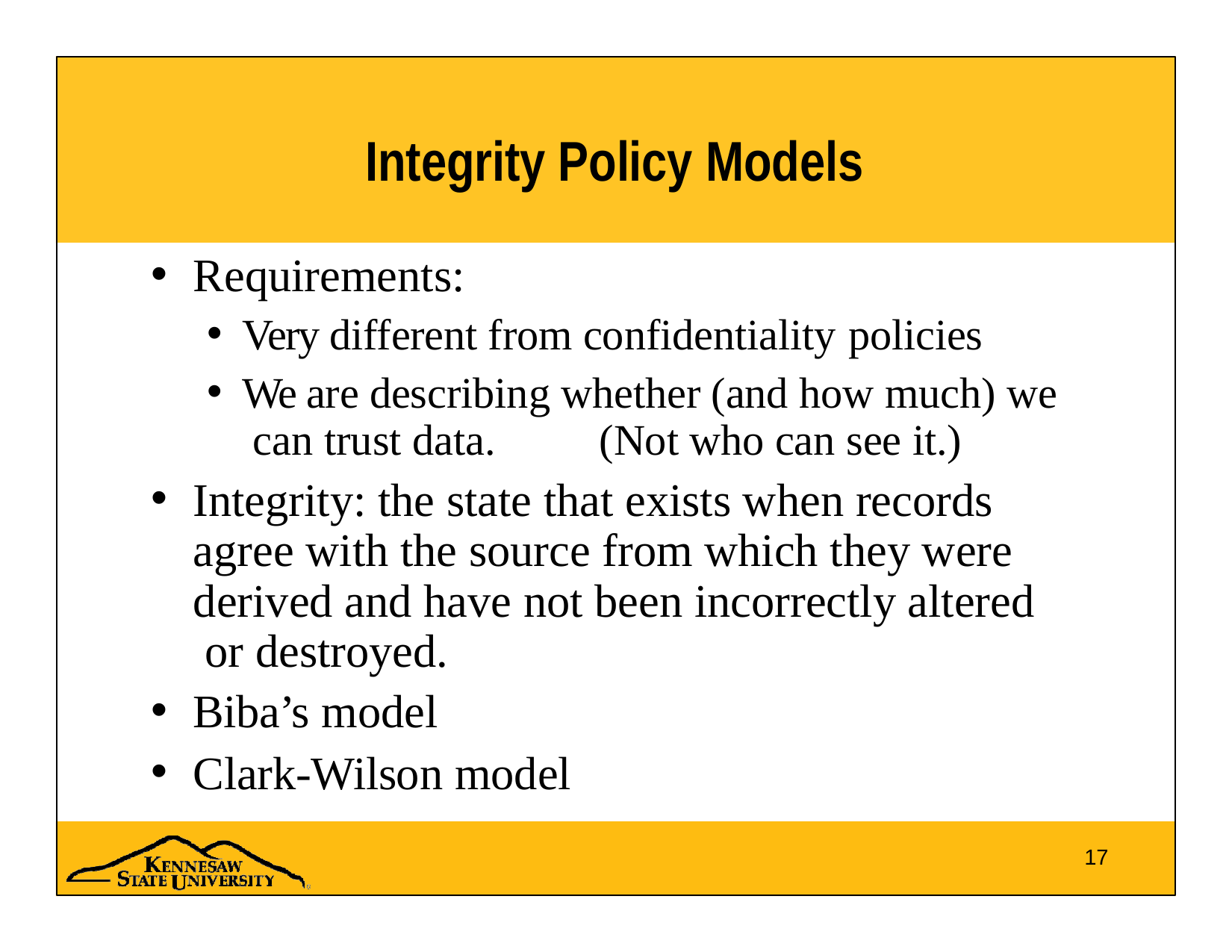

# Integrity Policy Models
Requirements:
Very different from confidentiality policies
We are describing whether (and how much) we  can trust data.	(Not who can see it.)
Integrity: the state that exists when records  agree with the source from which they were  derived and have not been incorrectly altered  or destroyed.
Biba’s model
Clark-Wilson model
17